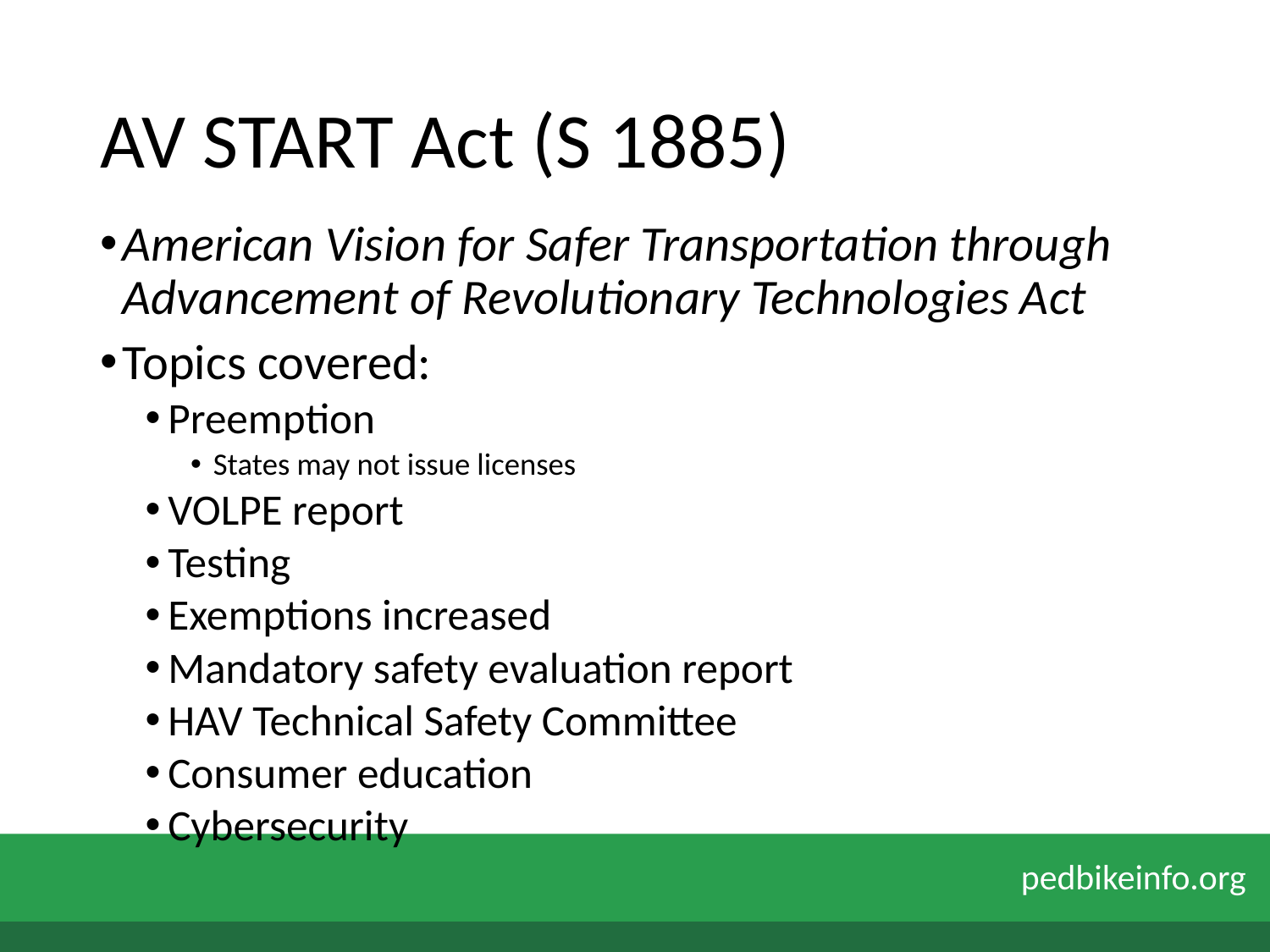

# AV START Act (S 1885)
American Vision for Safer Transportation through Advancement of Revolutionary Technologies Act
Topics covered:
Preemption
States may not issue licenses
VOLPE report
Testing
Exemptions increased
Mandatory safety evaluation report
HAV Technical Safety Committee
Consumer education
Cybersecurity